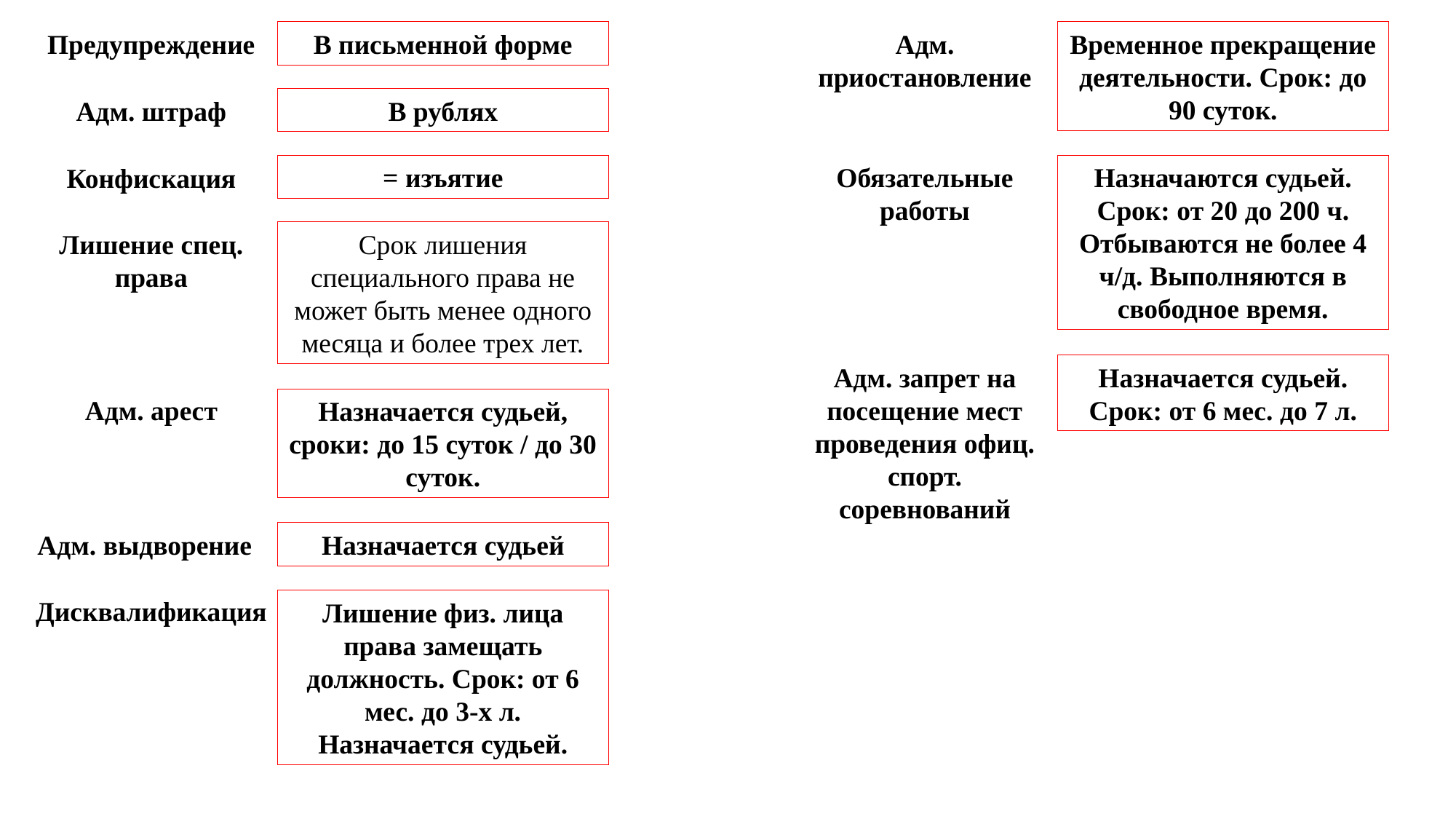

Предупреждение
В письменной форме
Адм. приостановление
Временное прекращение деятельности. Срок: до 90 суток.
Адм. штраф
В рублях
= изъятие
Обязательные работы
Назначаются судьей. Срок: от 20 до 200 ч. Отбываются не более 4 ч/д. Выполняются в свободное время.
Конфискация
Срок лишения специального права не может быть менее одного месяца и более трех лет.
Лишение спец. права
Адм. запрет на посещение мест проведения офиц. спорт. соревнований
Назначается судьей. Срок: от 6 мес. до 7 л.
Адм. арест
Назначается судьей, сроки: до 15 суток / до 30 суток.
Адм. выдворение
Назначается судьей
Дисквалификация
Лишение физ. лица права замещать должность. Срок: от 6 мес. до 3-х л.
Назначается судьей.